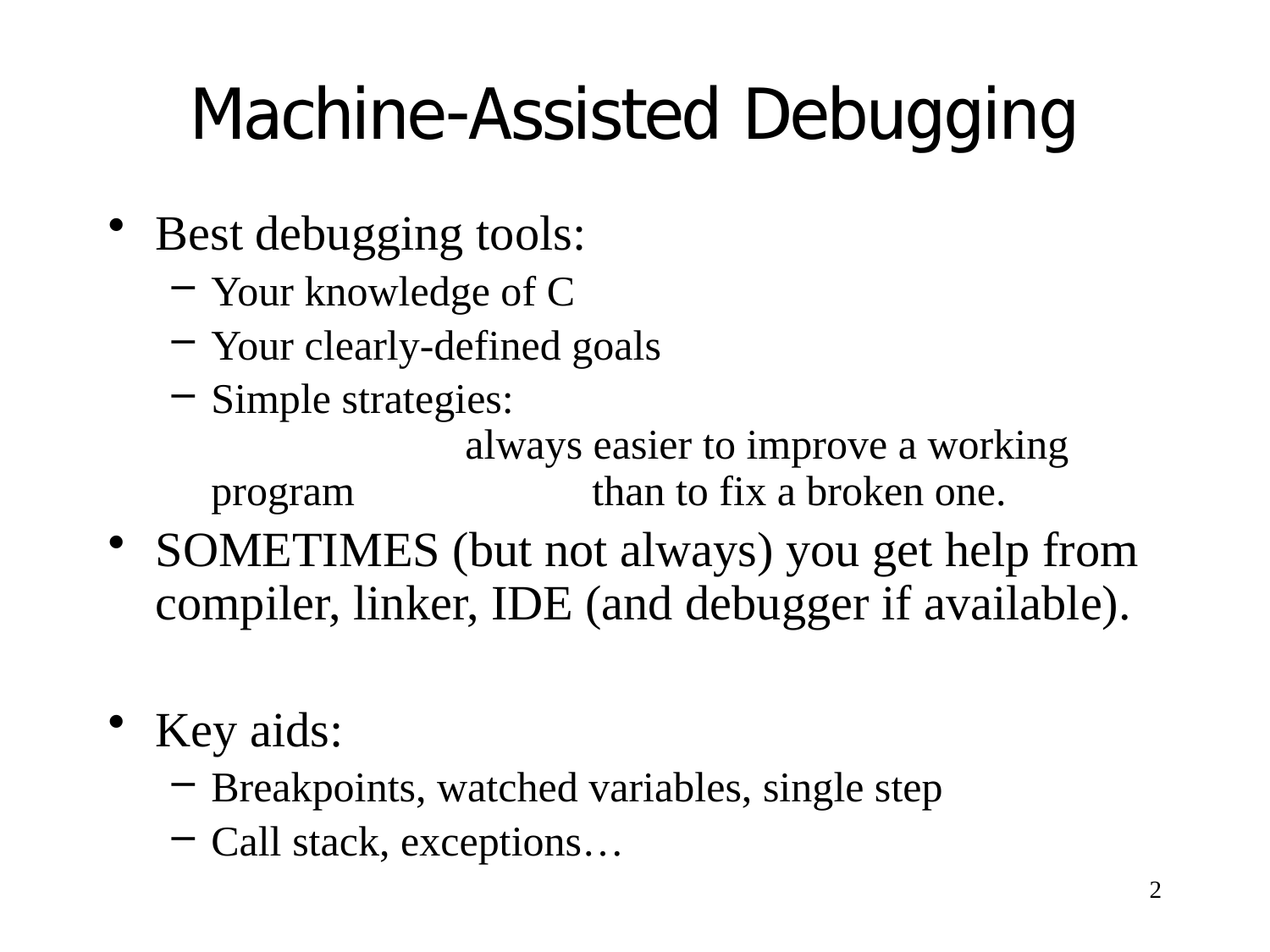

# Machine-Assisted Debugging
Best debugging tools:
Your knowledge of C
Your clearly-defined goals
Simple strategies:
		always easier to improve a working program 		than to fix a broken one.
SOMETIMES (but not always) you get help from compiler, linker, IDE (and debugger if available).

Key aids:
Breakpoints, watched variables, single step
Call stack, exceptions…
2